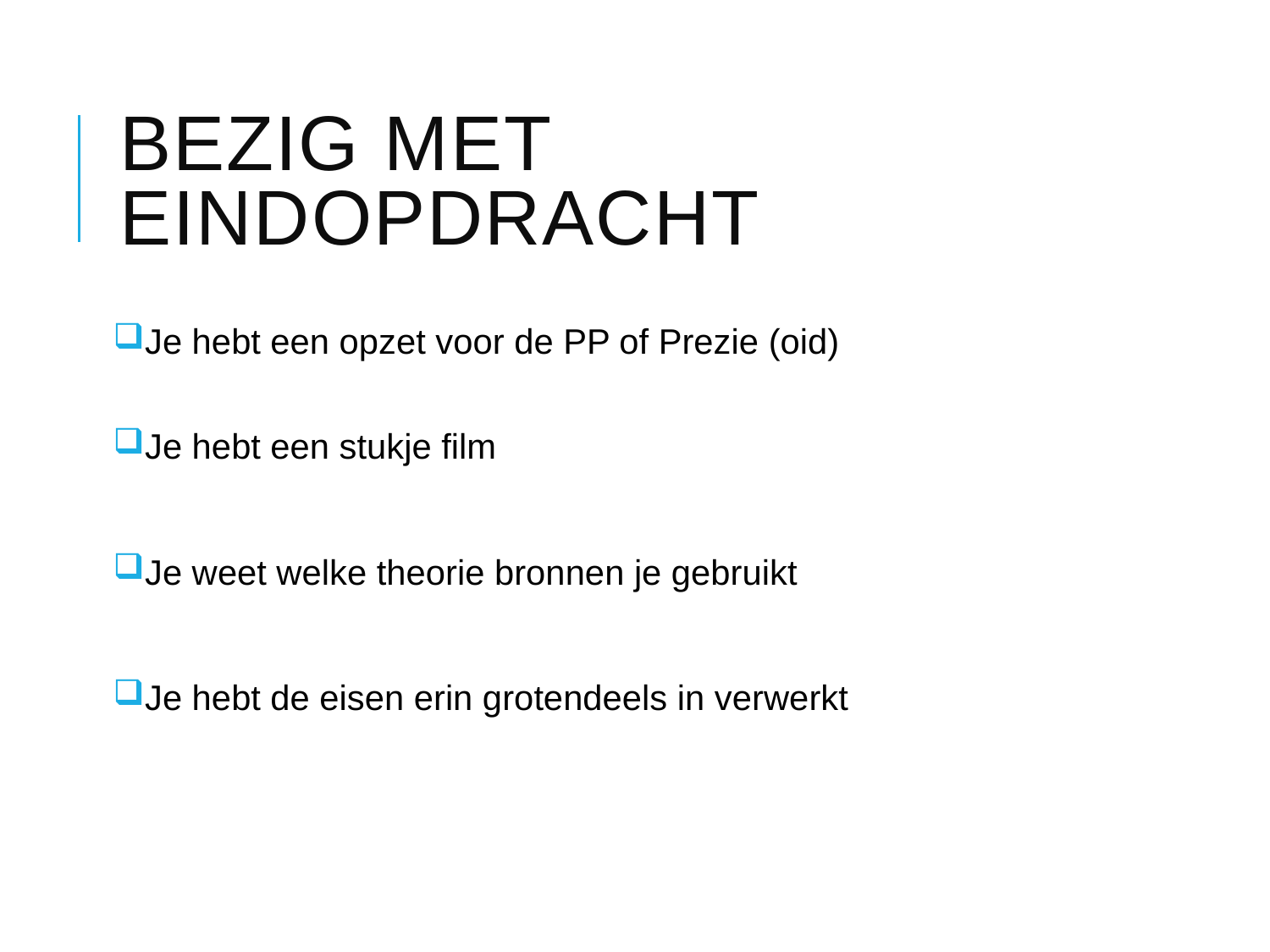

# Bezig met eindopdracht
Je hebt een opzet voor de PP of Prezie (oid)
Je hebt een stukje film

Je weet welke theorie bronnen je gebruikt

Je hebt de eisen erin grotendeels in verwerkt